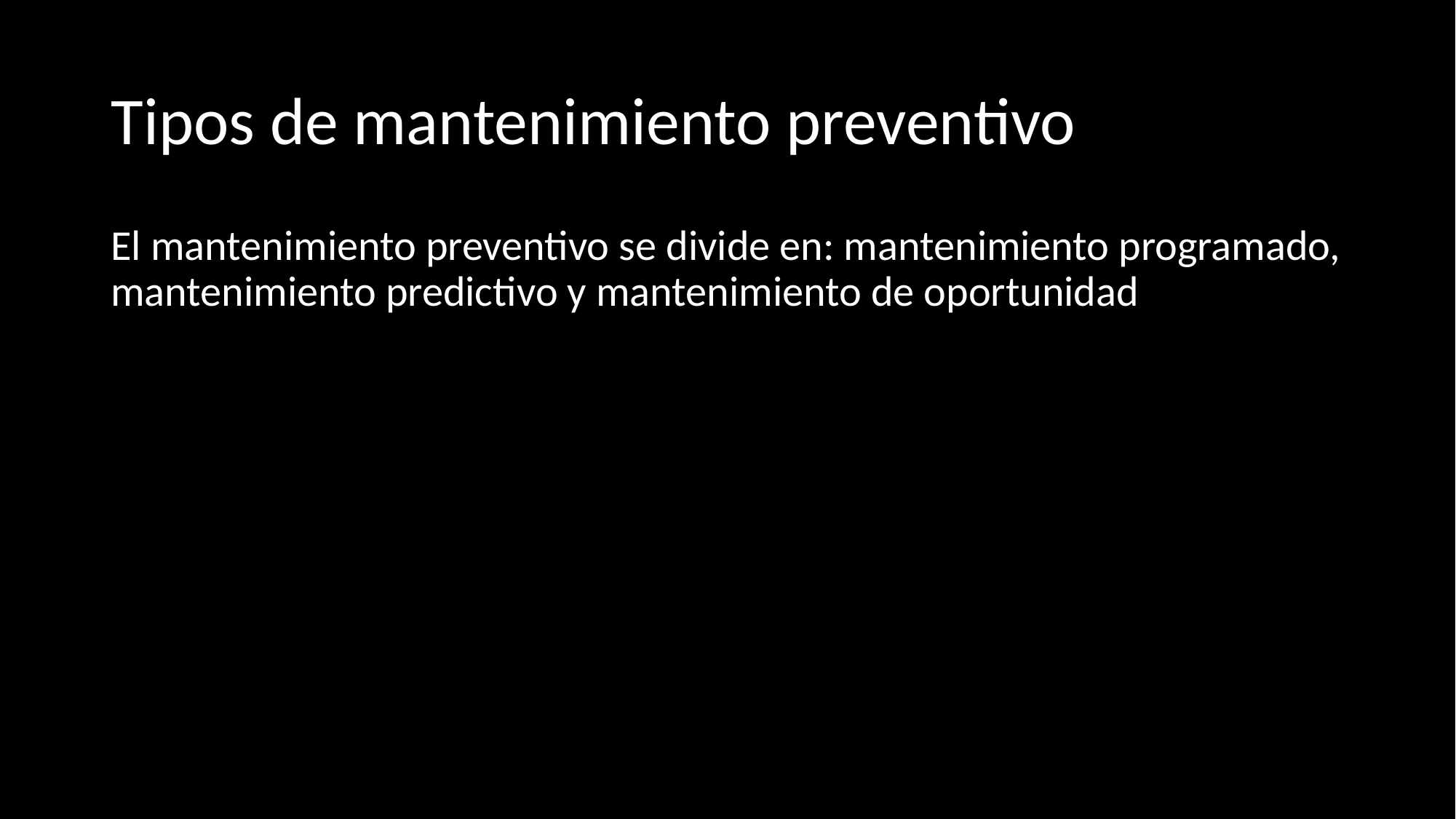

# Tipos de mantenimiento preventivo
El mantenimiento preventivo se divide en: mantenimiento programado, mantenimiento predictivo y mantenimiento de oportunidad